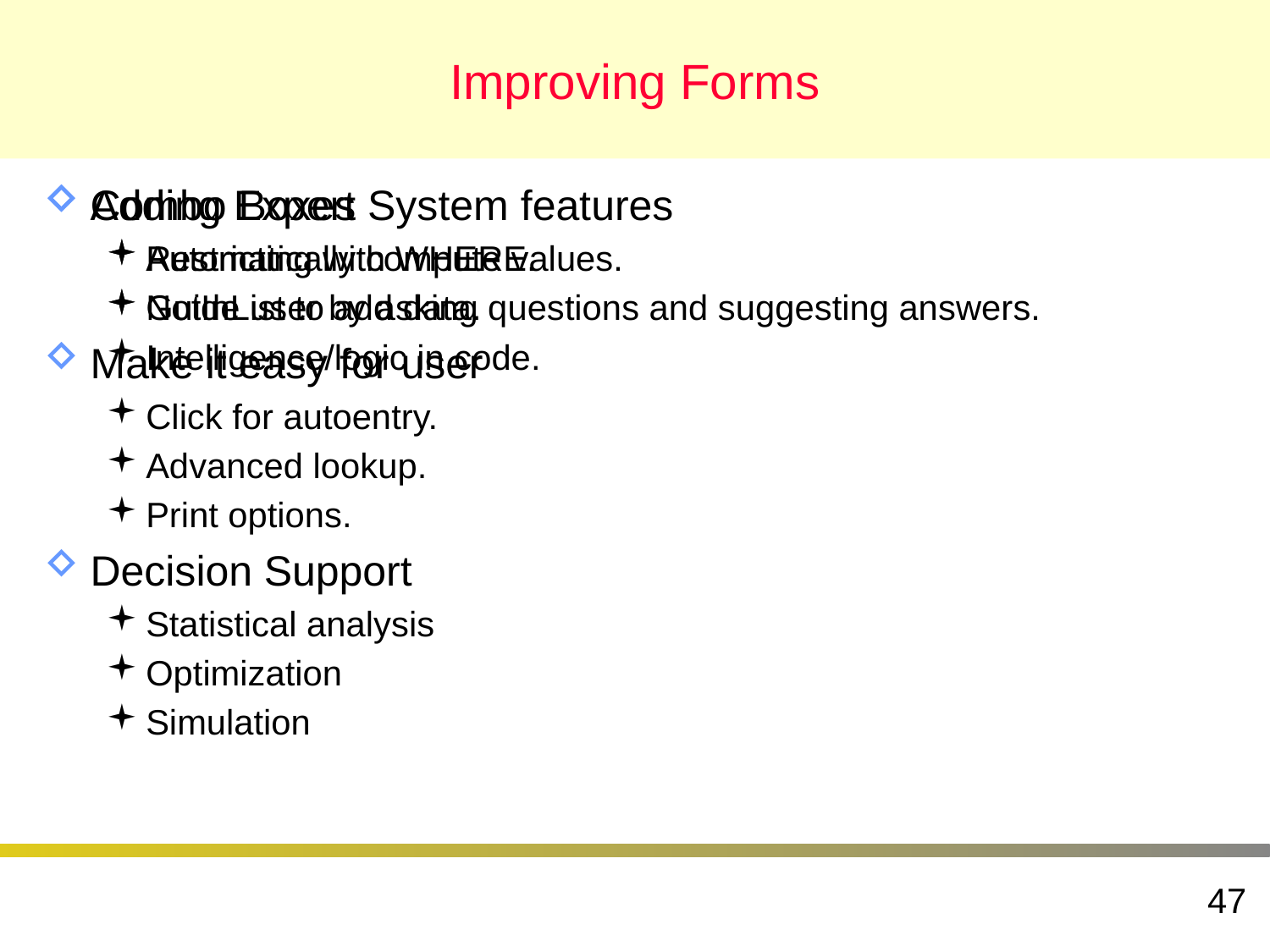

# Improving Forms
Combo Boxes
Restricting with WHERE.
NotInList to add data.
Make it easy for user
Click for autoentry.
Advanced lookup.
Print options.
Decision Support
Statistical analysis
Optimization
Simulation
Adding Expert System features
Automatically compute values.
Guide user by asking questions and suggesting answers.
Intelligence/logic in code.
47